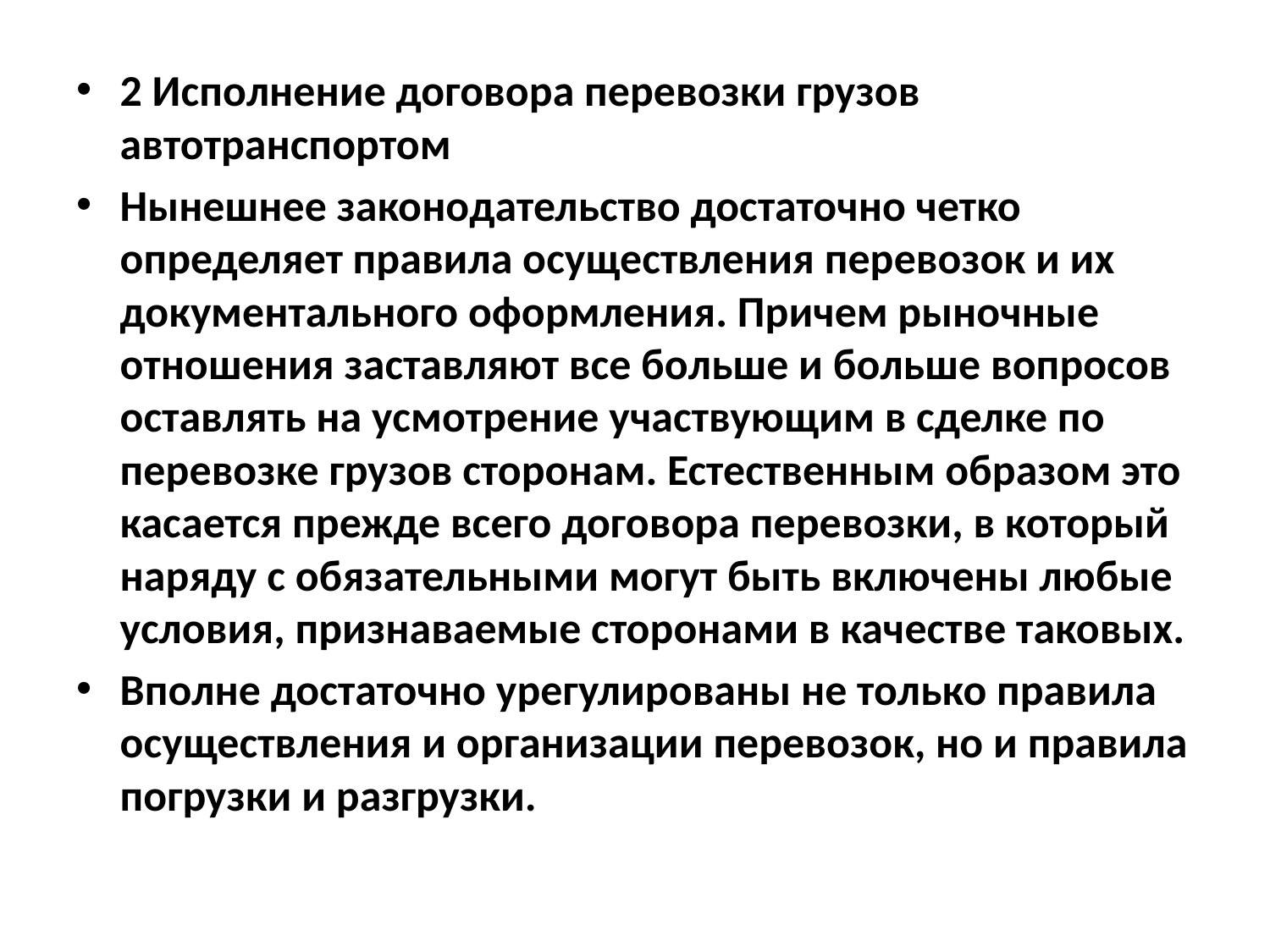

2 Исполнение договора перевозки грузов автотранспортом
Нынешнее законодательство достаточно четко определяет правила осуществления перевозок и их документального оформления. Причем рыночные отношения заставляют все больше и больше вопросов оставлять на усмотрение участвующим в сделке по перевозке грузов сторонам. Естественным образом это касается прежде всего договора перевозки, в который наряду с обязательными могут быть включены любые условия, признаваемые сторонами в качестве таковых.
Вполне достаточно урегулированы не только правила осуществления и организации перевозок, но и правила погрузки и разгрузки.